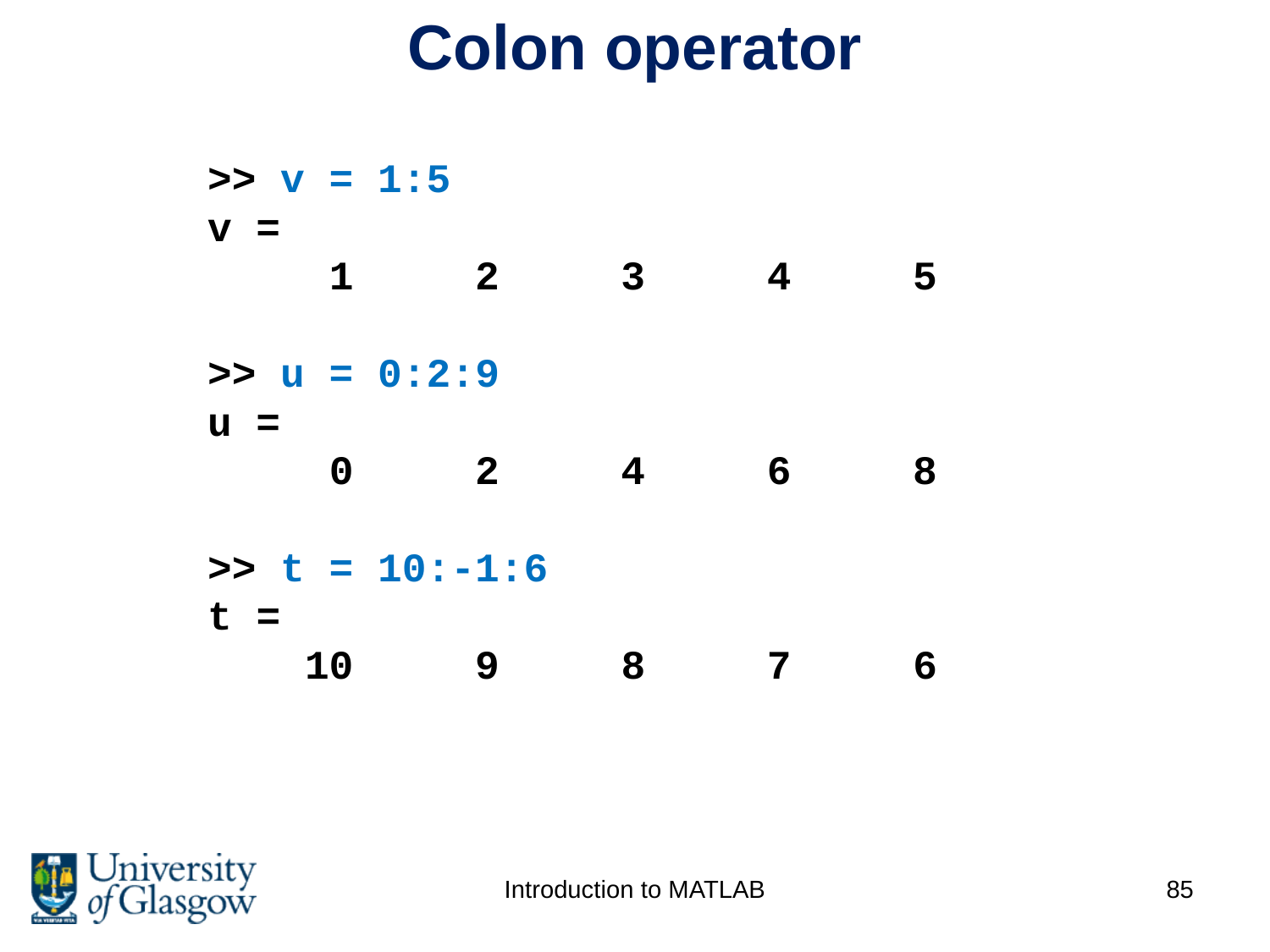

# Colon operator
>> v = 1:5
v =
     1     2     3     4     5

>> u = 0:2:9
u =
     0     2     4     6     8

>> t = 10:-1:6
t =
    10     9     8     7     6
Introduction to MATLAB
85